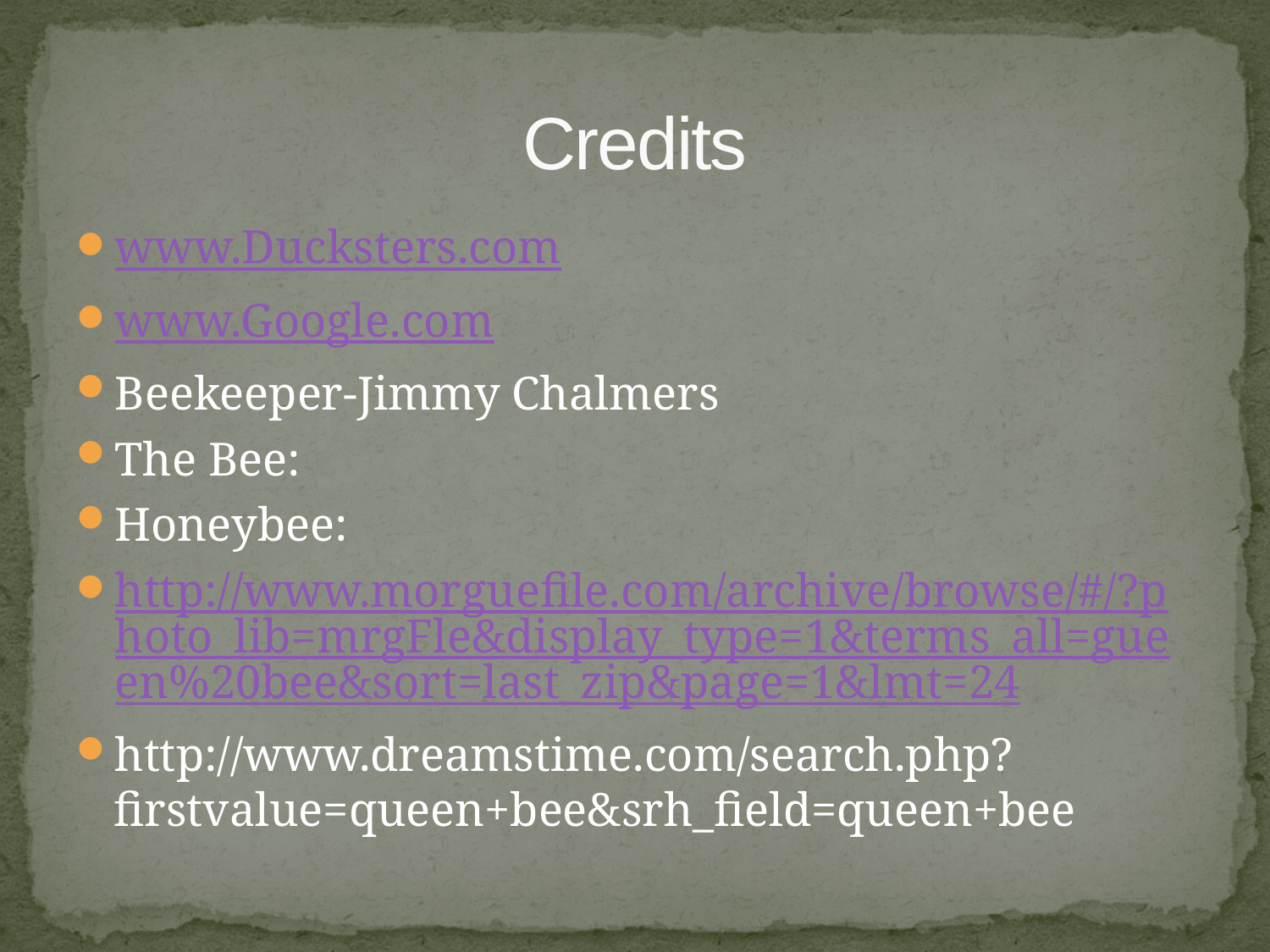

# Credits
www.Ducksters.com
www.Google.com
Beekeeper-Jimmy Chalmers
The Bee:
Honeybee:
http://www.morguefile.com/archive/browse/#/?photo_lib=mrgFle&display_type=1&terms_all=gueen%20bee&sort=last_zip&page=1&lmt=24
http://www.dreamstime.com/search.php?firstvalue=queen+bee&srh_field=queen+bee